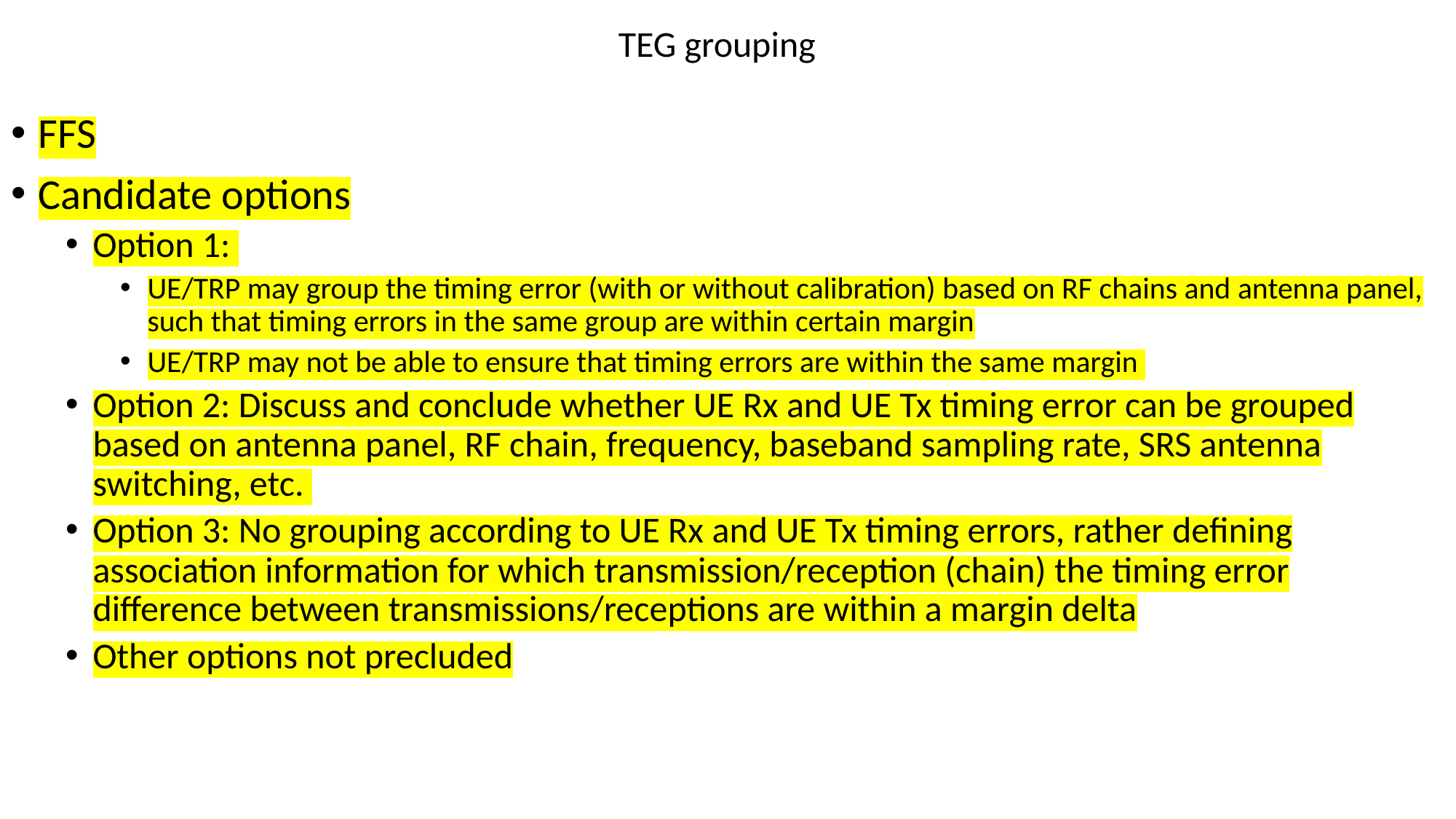

# TEG grouping
FFS
Candidate options
Option 1:
UE/TRP may group the timing error (with or without calibration) based on RF chains and antenna panel, such that timing errors in the same group are within certain margin
UE/TRP may not be able to ensure that timing errors are within the same margin
Option 2: Discuss and conclude whether UE Rx and UE Tx timing error can be grouped based on antenna panel, RF chain, frequency, baseband sampling rate, SRS antenna switching, etc.
Option 3: No grouping according to UE Rx and UE Tx timing errors, rather defining association information for which transmission/reception (chain) the timing error difference between transmissions/receptions are within a margin delta
Other options not precluded